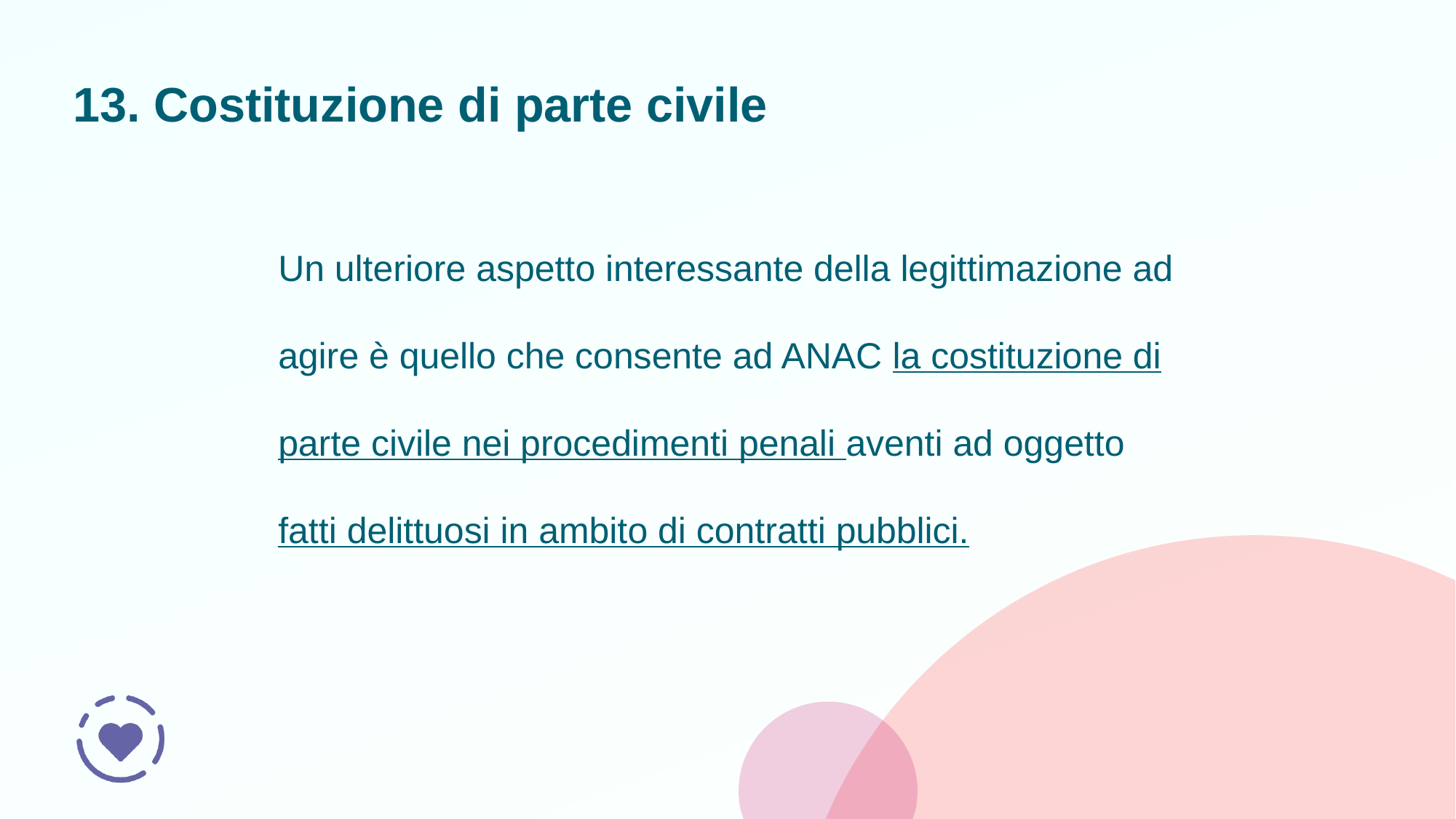

# 13. Costituzione di parte civile
Un ulteriore aspetto interessante della legittimazione ad agire è quello che consente ad ANAC la costituzione di parte civile nei procedimenti penali aventi ad oggetto fatti delittuosi in ambito di contratti pubblici.